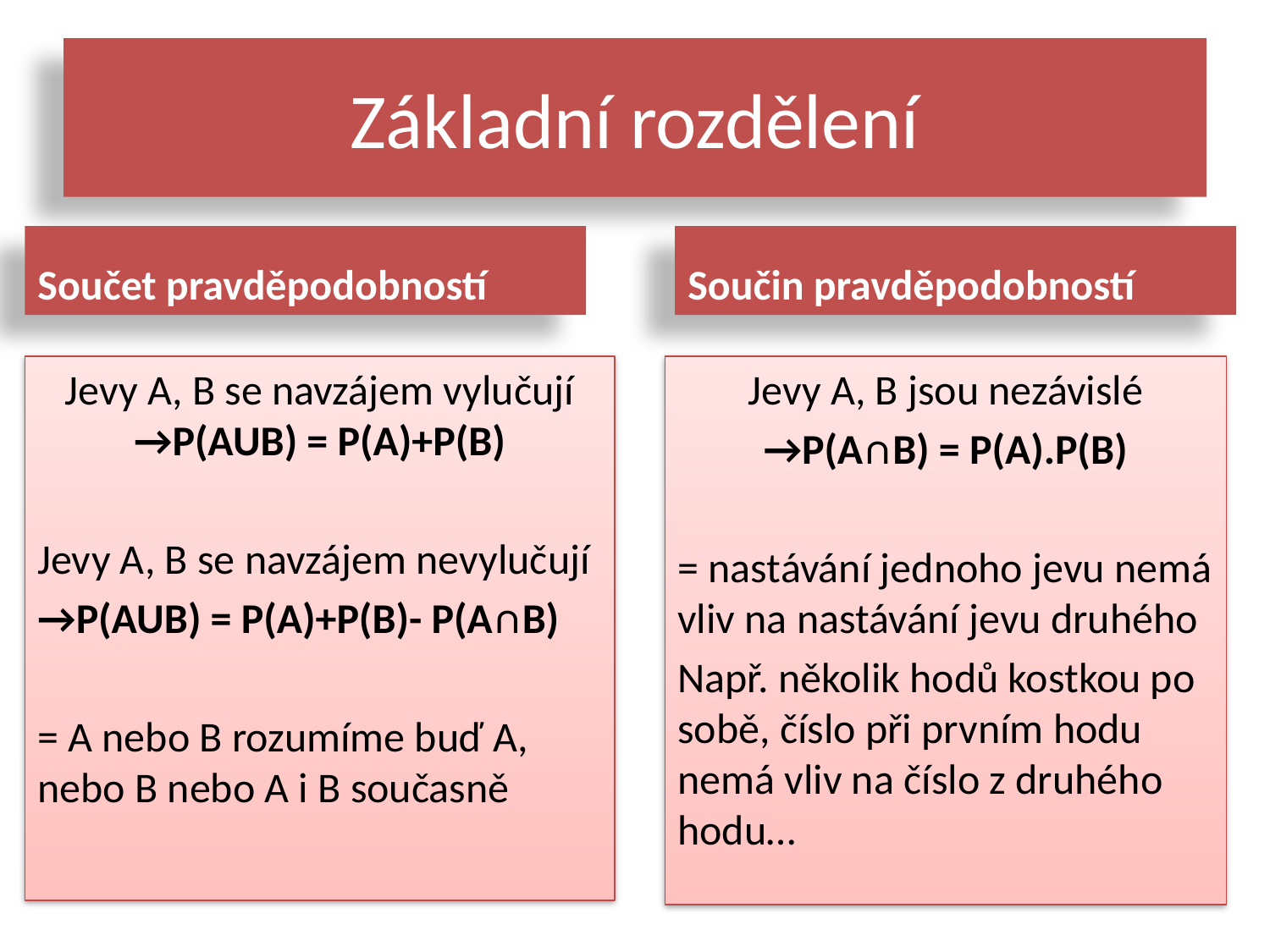

# Základní rozdělení
Součet pravděpodobností
Součin pravděpodobností
Jevy A, B se navzájem vylučují →P(AUB) = P(A)+P(B)

Jevy A, B se navzájem nevylučují
→P(AUB) = P(A)+P(B)- P(A∩B)

= A nebo B rozumíme buď A, nebo B nebo A i B současně

Jevy A, B jsou nezávislé
→P(A∩B) = P(A).P(B)

= nastávání jednoho jevu nemá vliv na nastávání jevu druhého
Např. několik hodů kostkou po sobě, číslo při prvním hodu nemá vliv na číslo z druhého hodu…